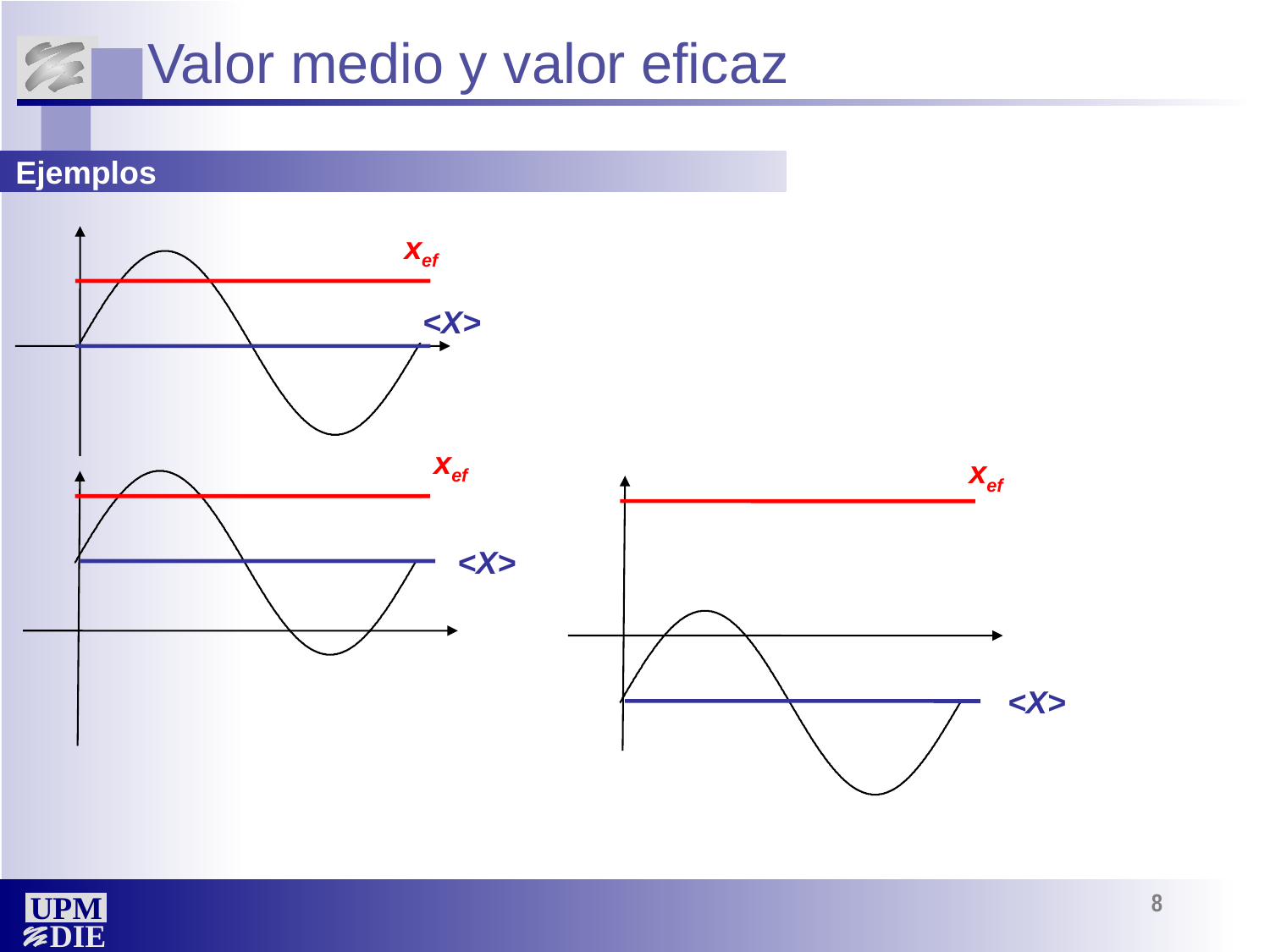

# Valor medio y valor eficaz
Ejemplos
xef

<X>

xef

xef

<X>

<X>